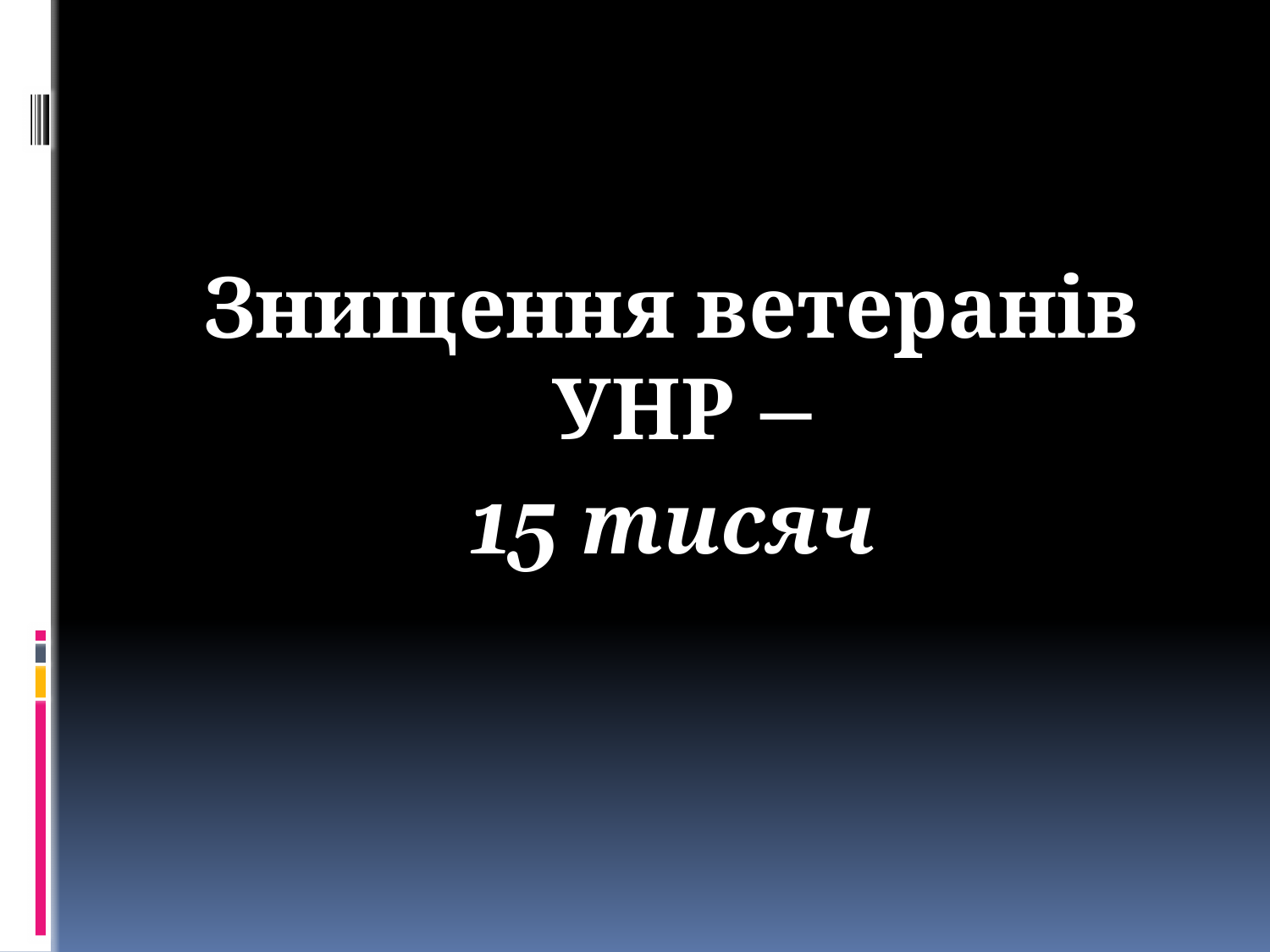

#
Знищення ветеранів УНР –
15 тисяч